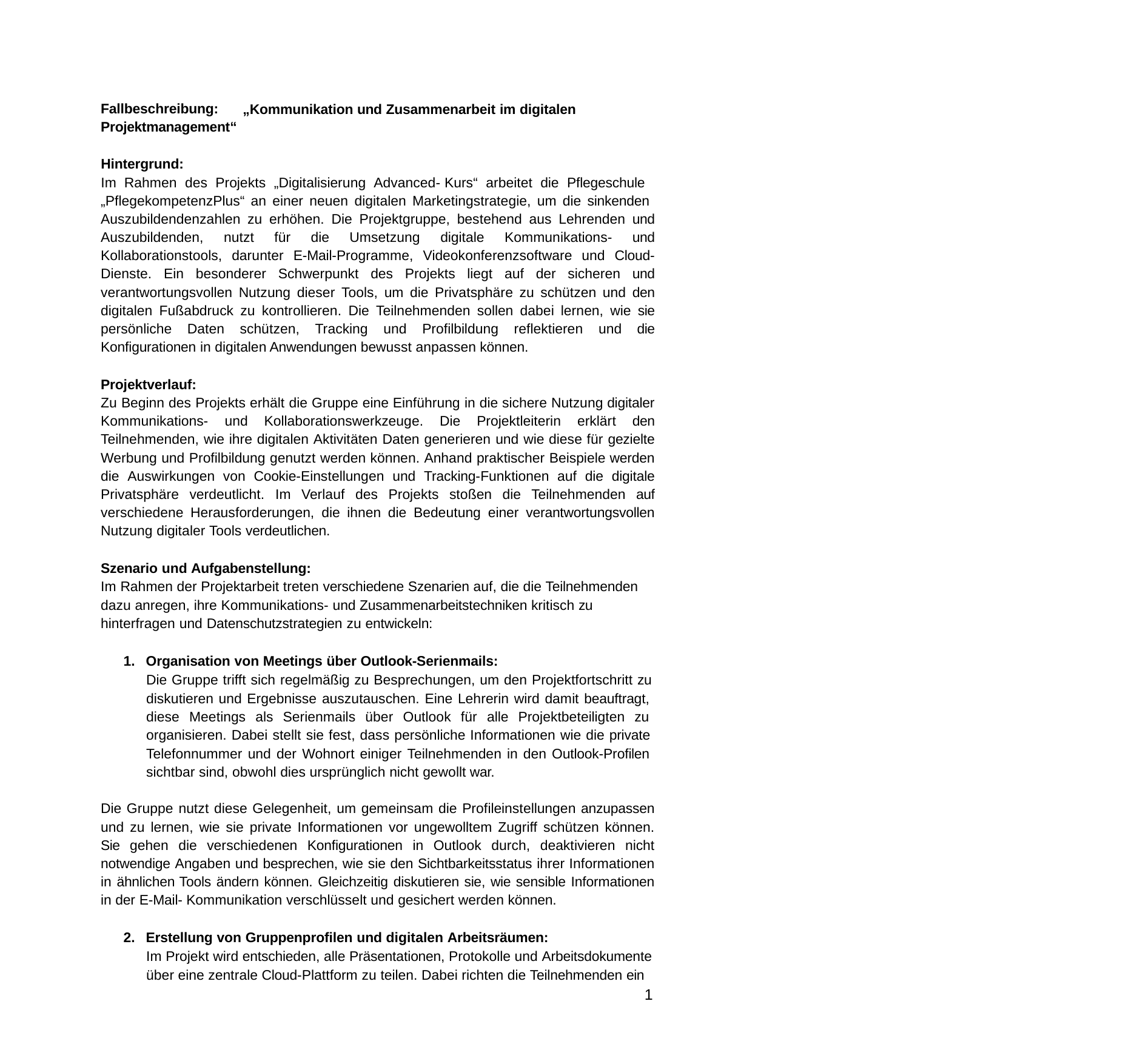

Fallbeschreibung: Projektmanagement“
„Kommunikation und Zusammenarbeit im digitalen
Hintergrund:
Im Rahmen des Projekts „Digitalisierung Advanced-Kurs“ arbeitet die Pflegeschule
„PflegekompetenzPlus“ an einer neuen digitalen Marketingstrategie, um die sinkenden
Auszubildendenzahlen zu erhöhen. Die Projektgruppe, bestehend aus Lehrenden und Auszubildenden, nutzt für die Umsetzung digitale Kommunikations- und Kollaborationstools, darunter E-Mail-Programme, Videokonferenzsoftware und Cloud- Dienste. Ein besonderer Schwerpunkt des Projekts liegt auf der sicheren und verantwortungsvollen Nutzung dieser Tools, um die Privatsphäre zu schützen und den digitalen Fußabdruck zu kontrollieren. Die Teilnehmenden sollen dabei lernen, wie sie persönliche Daten schützen, Tracking und Profilbildung reflektieren und die Konfigurationen in digitalen Anwendungen bewusst anpassen können.

Projektverlauf:
Zu Beginn des Projekts erhält die Gruppe eine Einführung in die sichere Nutzung digitaler Kommunikations- und Kollaborationswerkzeuge. Die Projektleiterin erklärt den Teilnehmenden, wie ihre digitalen Aktivitäten Daten generieren und wie diese für gezielte Werbung und Profilbildung genutzt werden können. Anhand praktischer Beispiele werden die Auswirkungen von Cookie-Einstellungen und Tracking-Funktionen auf die digitale Privatsphäre verdeutlicht. Im Verlauf des Projekts stoßen die Teilnehmenden auf verschiedene Herausforderungen, die ihnen die Bedeutung einer verantwortungsvollen Nutzung digitaler Tools verdeutlichen.

Szenario und Aufgabenstellung:
Im Rahmen der Projektarbeit treten verschiedene Szenarien auf, die die Teilnehmenden
dazu anregen, ihre Kommunikations- und Zusammenarbeitstechniken kritisch zu hinterfragen und Datenschutzstrategien zu entwickeln:

Organisation von Meetings über Outlook-Serienmails:
Die Gruppe trifft sich regelmäßig zu Besprechungen, um den Projektfortschritt zu diskutieren und Ergebnisse auszutauschen. Eine Lehrerin wird damit beauftragt,
diese Meetings als Serienmails über Outlook für alle Projektbeteiligten zu organisieren. Dabei stellt sie fest, dass persönliche Informationen wie die private
Telefonnummer und der Wohnort einiger Teilnehmenden in den Outlook-Profilen sichtbar sind, obwohl dies ursprünglich nicht gewollt war.

Die Gruppe nutzt diese Gelegenheit, um gemeinsam die Profileinstellungen anzupassen und zu lernen, wie sie private Informationen vor ungewolltem Zugriff schützen können. Sie gehen die verschiedenen Konfigurationen in Outlook durch, deaktivieren nicht notwendige Angaben und besprechen, wie sie den Sichtbarkeitsstatus ihrer Informationen in ähnlichen Tools ändern können. Gleichzeitig diskutieren sie, wie sensible Informationen in der E-Mail- Kommunikation verschlüsselt und gesichert werden können.

Erstellung von Gruppenprofilen und digitalen Arbeitsräumen:
Im Projekt wird entschieden, alle Präsentationen, Protokolle und Arbeitsdokumente über eine zentrale Cloud-Plattform zu teilen. Dabei richten die Teilnehmenden ein
1